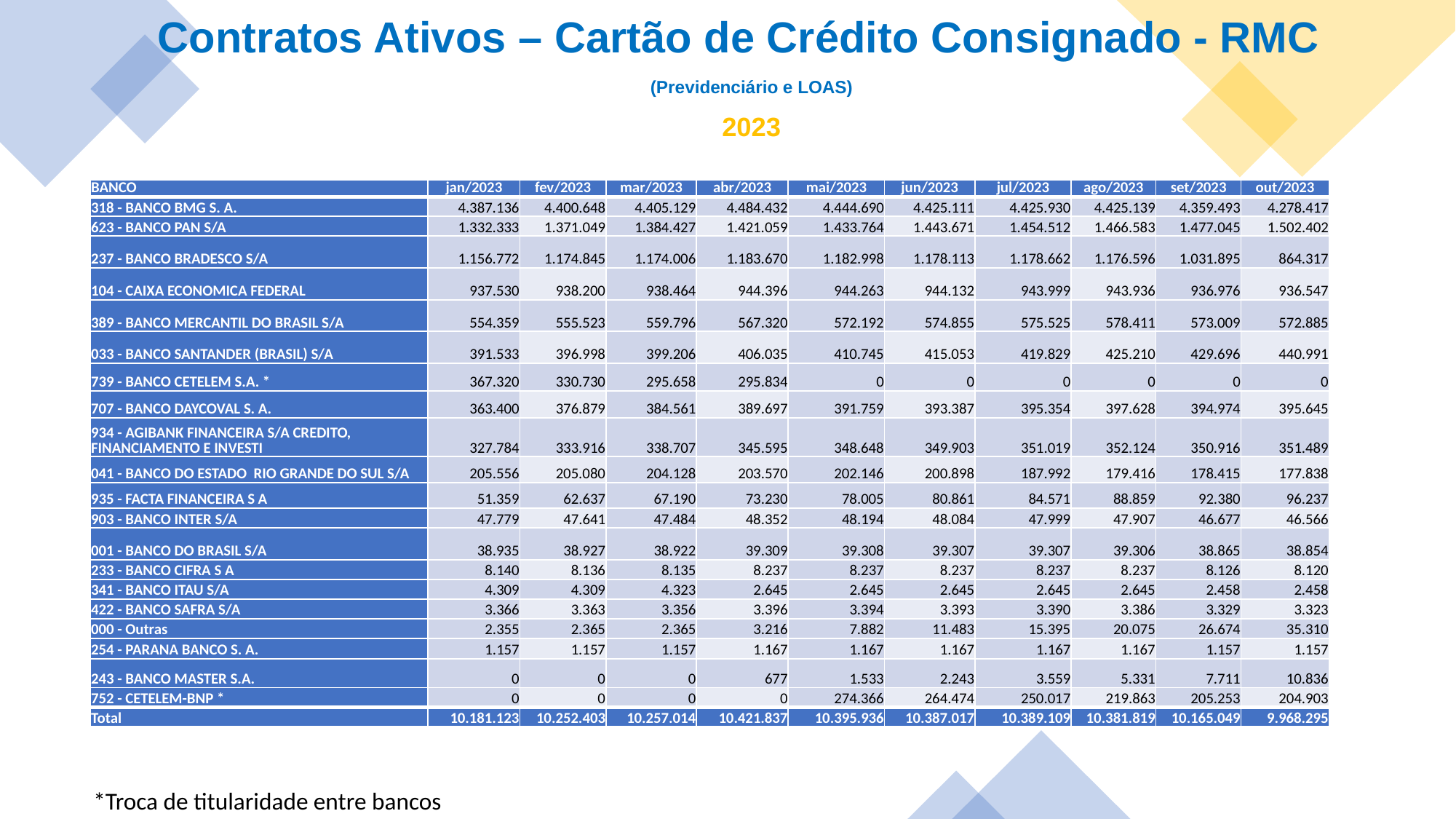

Contratos Ativos – Cartão de Crédito Consignado - RMC

(Previdenciário e LOAS)
2023

| BANCO | jan/2023 | fev/2023 | mar/2023 | abr/2023 | mai/2023 | jun/2023 | jul/2023 | ago/2023 | set/2023 | out/2023 |
| --- | --- | --- | --- | --- | --- | --- | --- | --- | --- | --- |
| 318 - BANCO BMG S. A. | 4.387.136 | 4.400.648 | 4.405.129 | 4.484.432 | 4.444.690 | 4.425.111 | 4.425.930 | 4.425.139 | 4.359.493 | 4.278.417 |
| 623 - BANCO PAN S/A | 1.332.333 | 1.371.049 | 1.384.427 | 1.421.059 | 1.433.764 | 1.443.671 | 1.454.512 | 1.466.583 | 1.477.045 | 1.502.402 |
| 237 - BANCO BRADESCO S/A | 1.156.772 | 1.174.845 | 1.174.006 | 1.183.670 | 1.182.998 | 1.178.113 | 1.178.662 | 1.176.596 | 1.031.895 | 864.317 |
| 104 - CAIXA ECONOMICA FEDERAL | 937.530 | 938.200 | 938.464 | 944.396 | 944.263 | 944.132 | 943.999 | 943.936 | 936.976 | 936.547 |
| 389 - BANCO MERCANTIL DO BRASIL S/A | 554.359 | 555.523 | 559.796 | 567.320 | 572.192 | 574.855 | 575.525 | 578.411 | 573.009 | 572.885 |
| 033 - BANCO SANTANDER (BRASIL) S/A | 391.533 | 396.998 | 399.206 | 406.035 | 410.745 | 415.053 | 419.829 | 425.210 | 429.696 | 440.991 |
| 739 - BANCO CETELEM S.A. \* | 367.320 | 330.730 | 295.658 | 295.834 | 0 | 0 | 0 | 0 | 0 | 0 |
| 707 - BANCO DAYCOVAL S. A. | 363.400 | 376.879 | 384.561 | 389.697 | 391.759 | 393.387 | 395.354 | 397.628 | 394.974 | 395.645 |
| 934 - AGIBANK FINANCEIRA S/A CREDITO, FINANCIAMENTO E INVESTI | 327.784 | 333.916 | 338.707 | 345.595 | 348.648 | 349.903 | 351.019 | 352.124 | 350.916 | 351.489 |
| 041 - BANCO DO ESTADO RIO GRANDE DO SUL S/A | 205.556 | 205.080 | 204.128 | 203.570 | 202.146 | 200.898 | 187.992 | 179.416 | 178.415 | 177.838 |
| 935 - FACTA FINANCEIRA S A | 51.359 | 62.637 | 67.190 | 73.230 | 78.005 | 80.861 | 84.571 | 88.859 | 92.380 | 96.237 |
| 903 - BANCO INTER S/A | 47.779 | 47.641 | 47.484 | 48.352 | 48.194 | 48.084 | 47.999 | 47.907 | 46.677 | 46.566 |
| 001 - BANCO DO BRASIL S/A | 38.935 | 38.927 | 38.922 | 39.309 | 39.308 | 39.307 | 39.307 | 39.306 | 38.865 | 38.854 |
| 233 - BANCO CIFRA S A | 8.140 | 8.136 | 8.135 | 8.237 | 8.237 | 8.237 | 8.237 | 8.237 | 8.126 | 8.120 |
| 341 - BANCO ITAU S/A | 4.309 | 4.309 | 4.323 | 2.645 | 2.645 | 2.645 | 2.645 | 2.645 | 2.458 | 2.458 |
| 422 - BANCO SAFRA S/A | 3.366 | 3.363 | 3.356 | 3.396 | 3.394 | 3.393 | 3.390 | 3.386 | 3.329 | 3.323 |
| 000 - Outras | 2.355 | 2.365 | 2.365 | 3.216 | 7.882 | 11.483 | 15.395 | 20.075 | 26.674 | 35.310 |
| 254 - PARANA BANCO S. A. | 1.157 | 1.157 | 1.157 | 1.167 | 1.167 | 1.167 | 1.167 | 1.167 | 1.157 | 1.157 |
| 243 - BANCO MASTER S.A. | 0 | 0 | 0 | 677 | 1.533 | 2.243 | 3.559 | 5.331 | 7.711 | 10.836 |
| 752 - CETELEM-BNP \* | 0 | 0 | 0 | 0 | 274.366 | 264.474 | 250.017 | 219.863 | 205.253 | 204.903 |
| Total | 10.181.123 | 10.252.403 | 10.257.014 | 10.421.837 | 10.395.936 | 10.387.017 | 10.389.109 | 10.381.819 | 10.165.049 | 9.968.295 |

*Troca de titularidade entre bancos